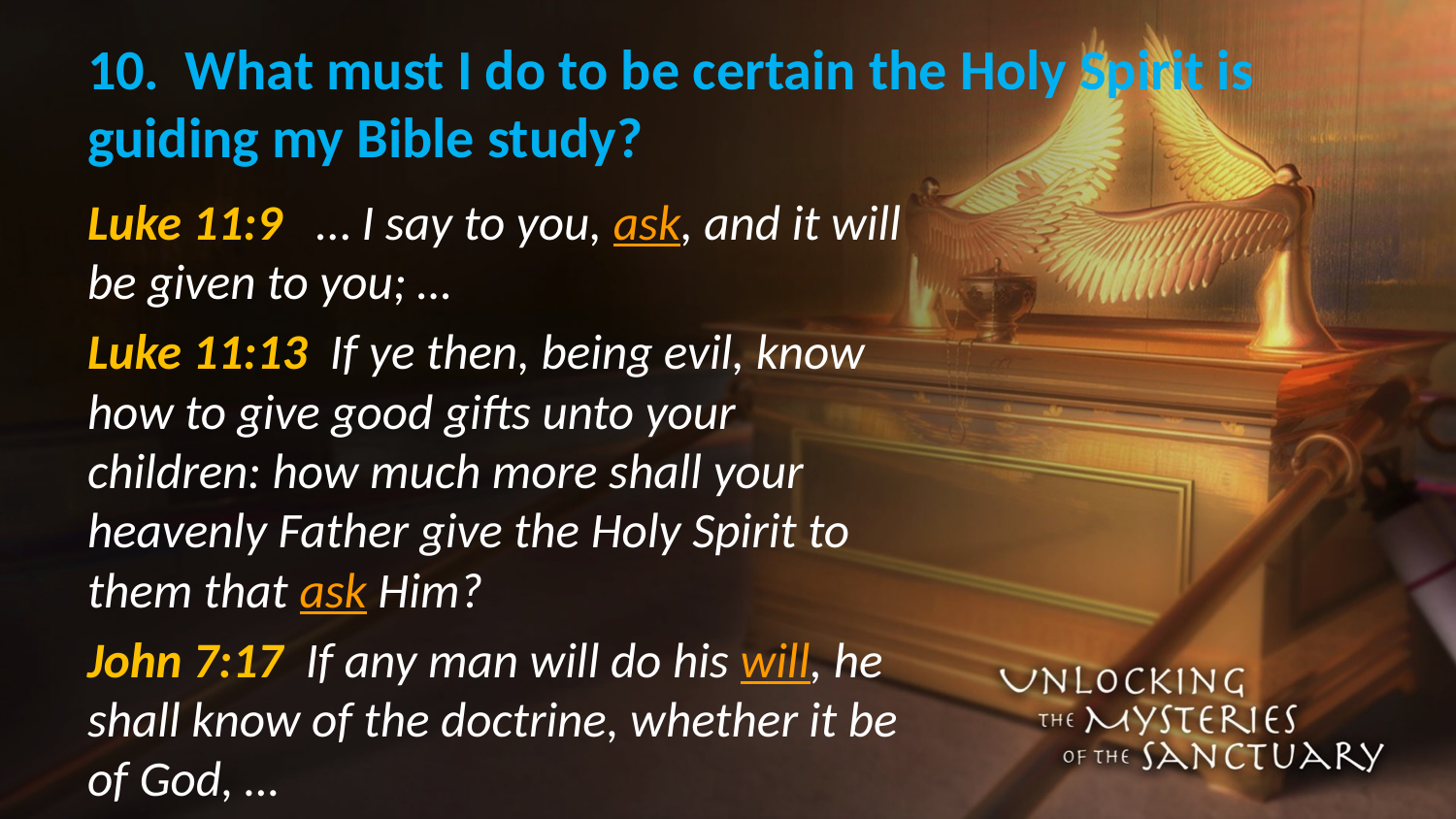

# 10.  What must I do to be certain the Holy Spirit is guiding my Bible study?
Luke 11:9   … I say to you, ask, and it will be given to you; …
Luke 11:13  If ye then, being evil, know how to give good gifts unto your children: how much more shall your heavenly Father give the Holy Spirit to them that ask Him?
John 7:17  If any man will do his will, he shall know of the doctrine, whether it be of God, …